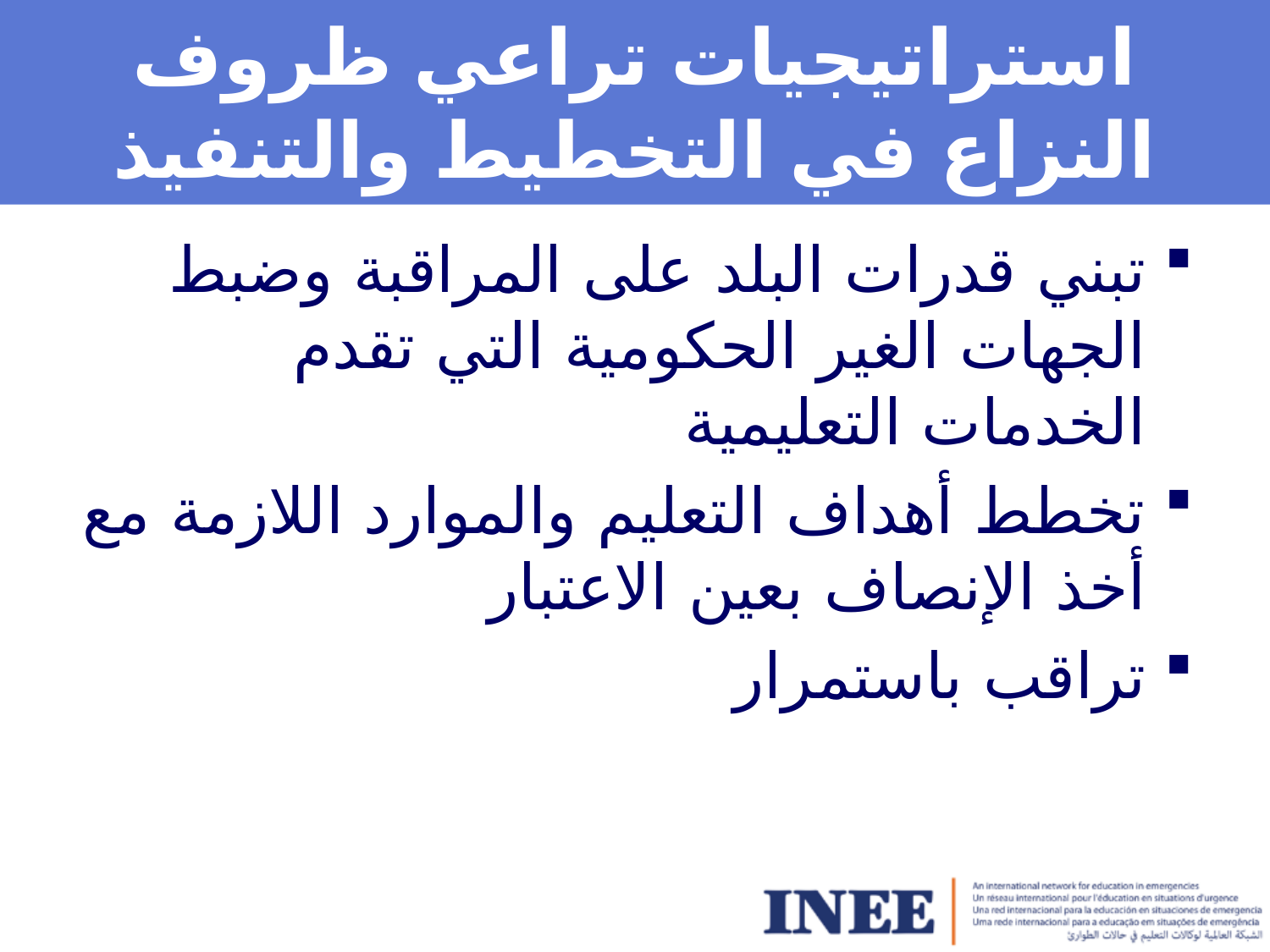

# استراتيجيات تراعي ظروف النزاع في التخطيط والتنفيذ
تبني قدرات البلد على المراقبة وضبط الجهات الغير الحكومية التي تقدم الخدمات التعليمية
تخطط أهداف التعليم والموارد اللازمة مع أخذ الإنصاف بعين الاعتبار
تراقب باستمرار